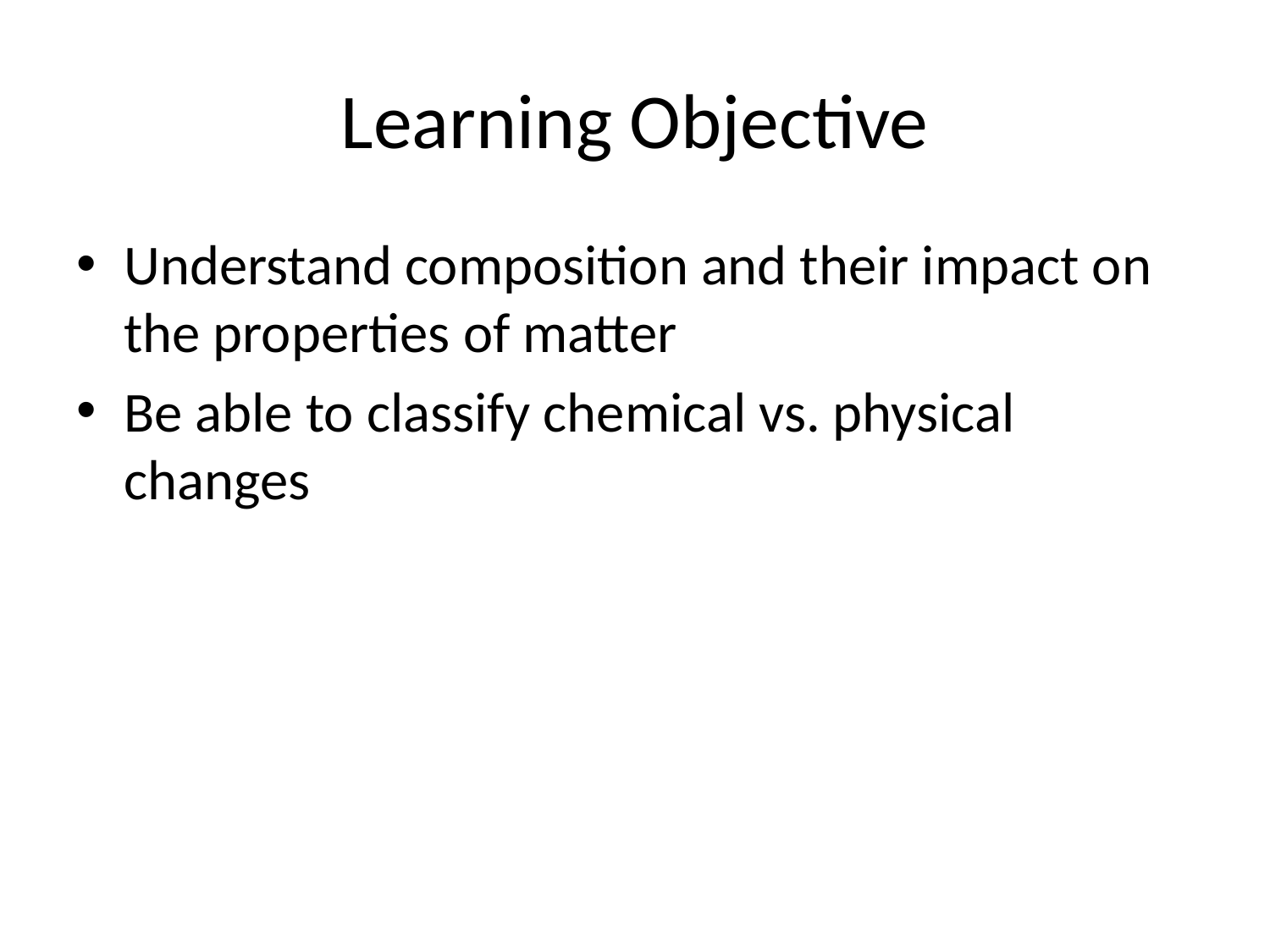

# Learning Objective
Understand composition and their impact on the properties of matter
Be able to classify chemical vs. physical changes